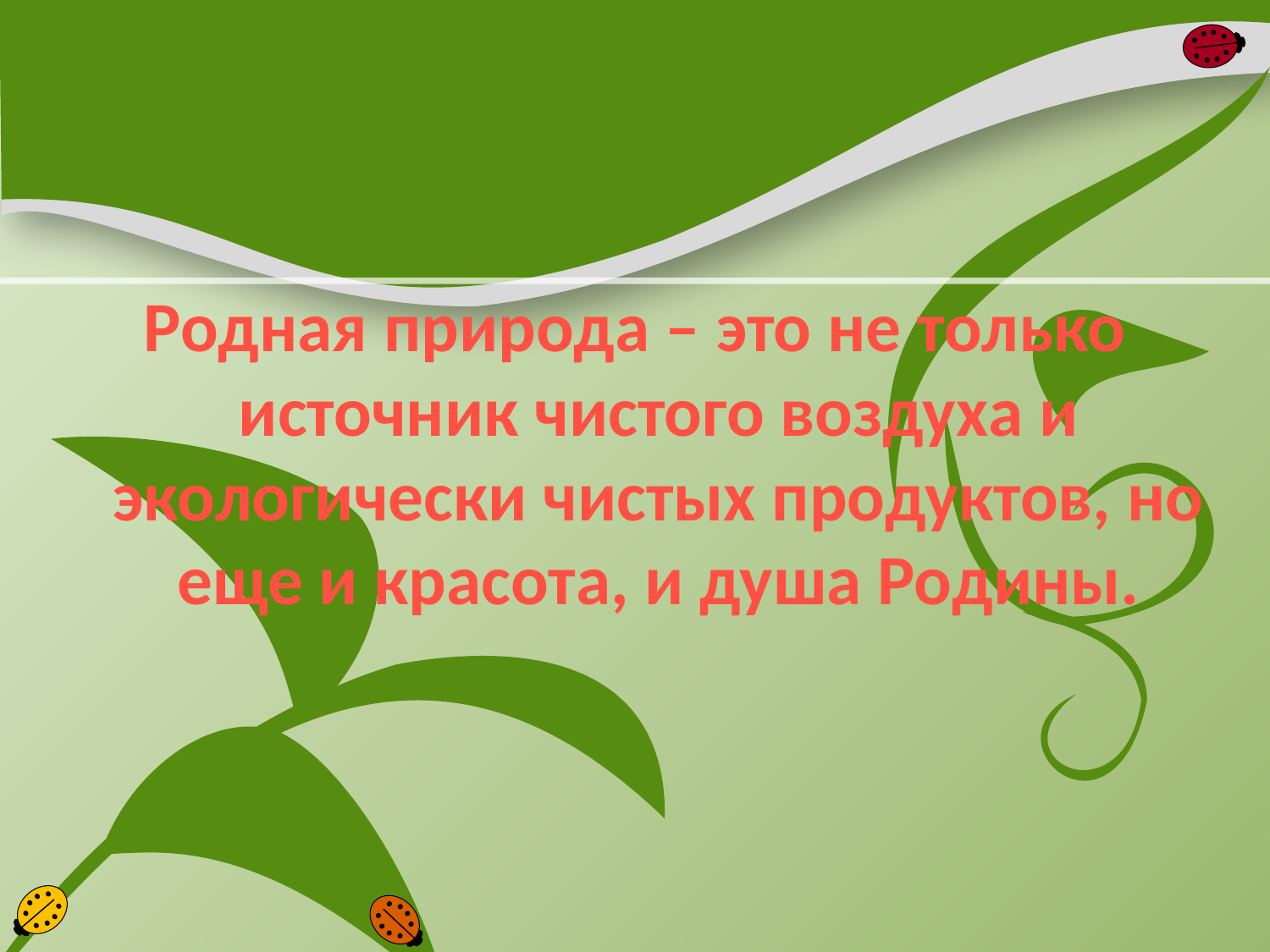

Родная природа – это не только источник чистого воздуха и экологически чистых продуктов, но еще и красота, и душа Родины.